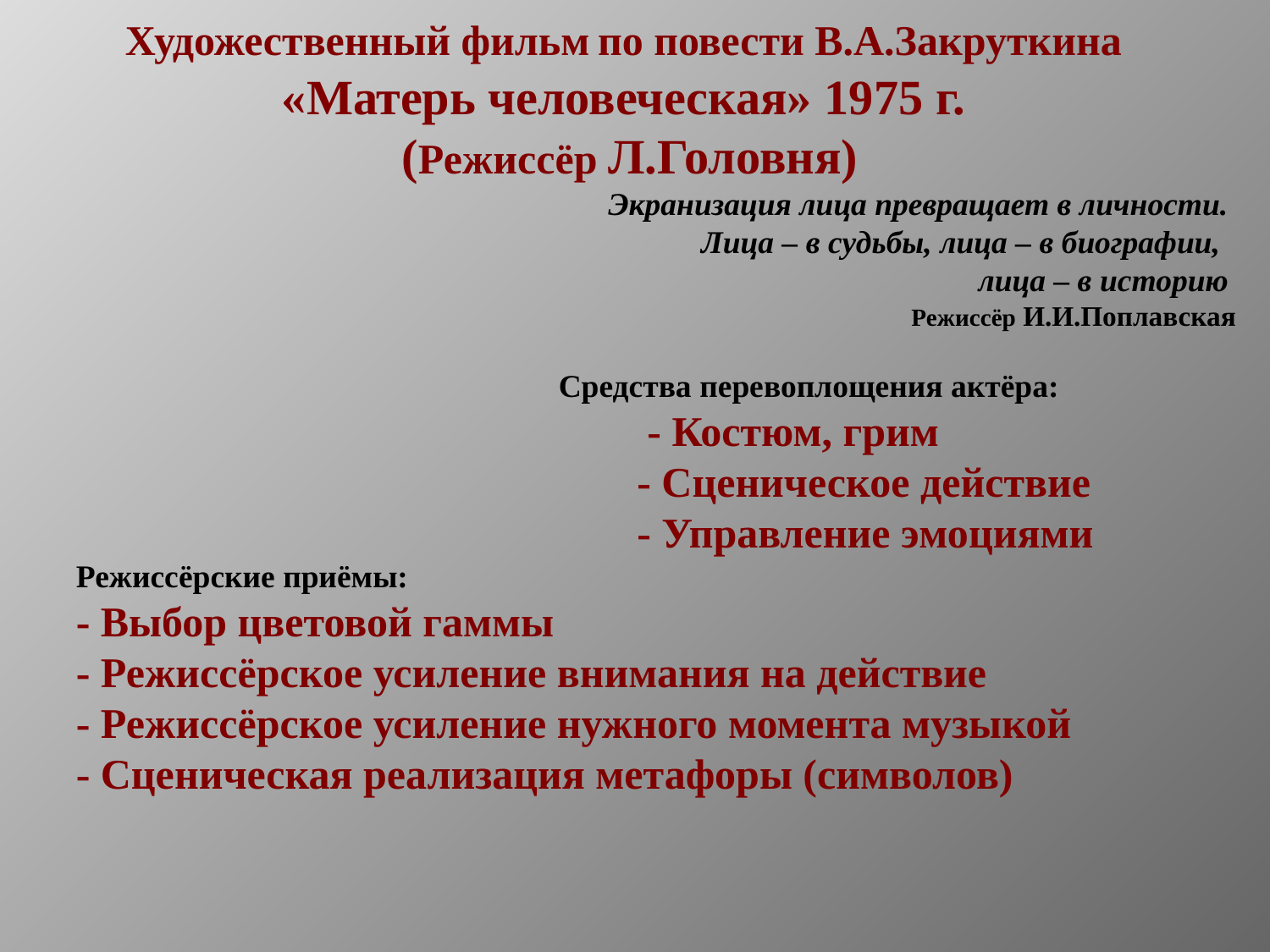

Художественный фильм по повести В.А.Закруткина
«Матерь человеческая» 1975 г.
(Режиссёр Л.Головня)
Экранизация лица превращает в личности.
Лица – в судьбы, лица – в биографии,
лица – в историю
Режиссёр И.И.Поплавская
                                                            Средства перевоплощения актёра:
                                                                       - Костюм, грим
                                                     - Сценическое действие
                                                     - Управление эмоциями Режиссёрские приёмы:
- Выбор цветовой гаммы
- Режиссёрское усиление внимания на действие
- Режиссёрское усиление нужного момента музыкой
- Сценическая реализация метафоры (символов)